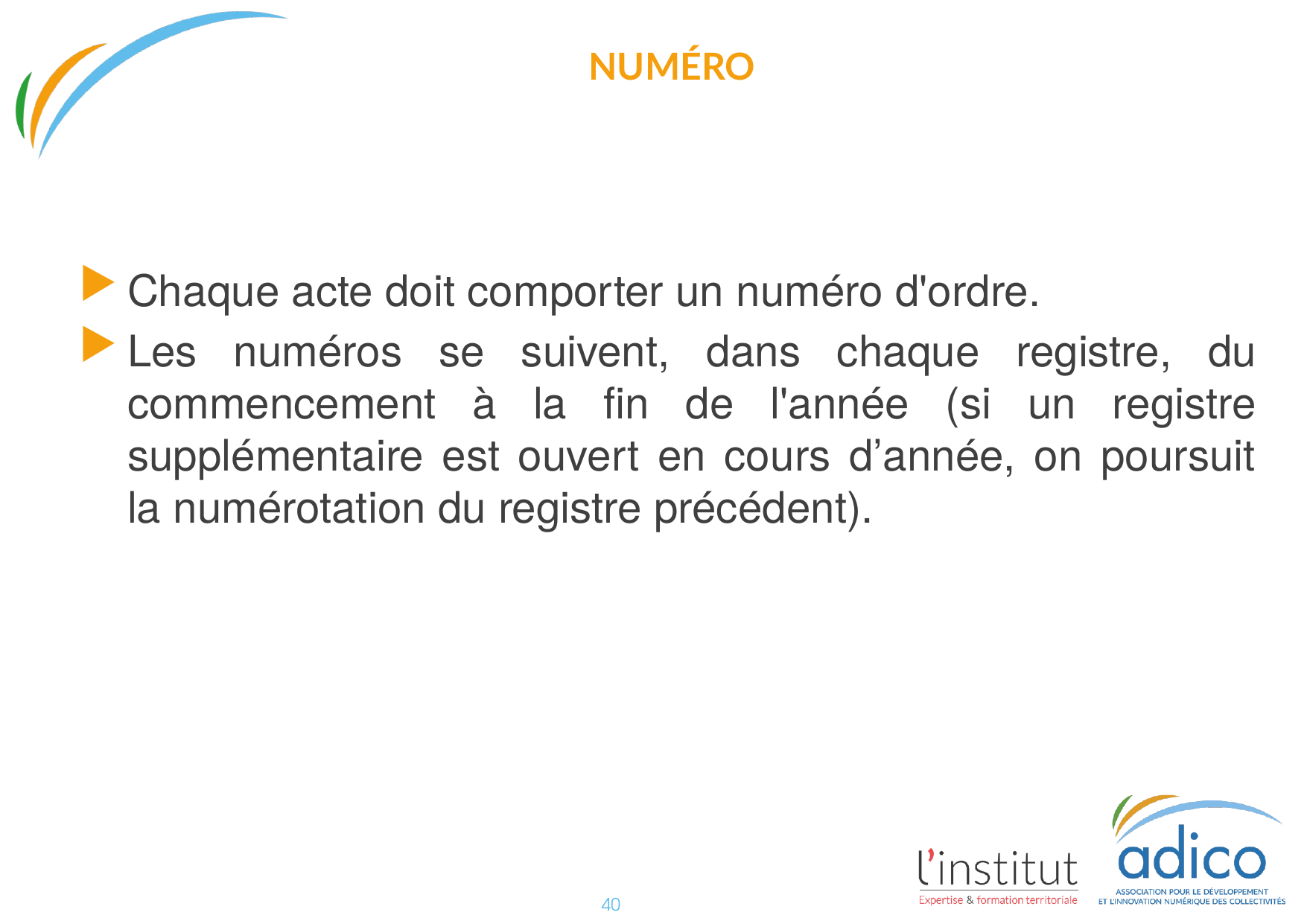

# NUMÉRO

Chaque acte doit comporter un numéro d'ordre.
Les numéros se suivent, dans chaque registre, du commencement à la fin de l'année (si un registre supplémentaire est ouvert en cours d’année, on poursuit la numérotation du registre précédent).